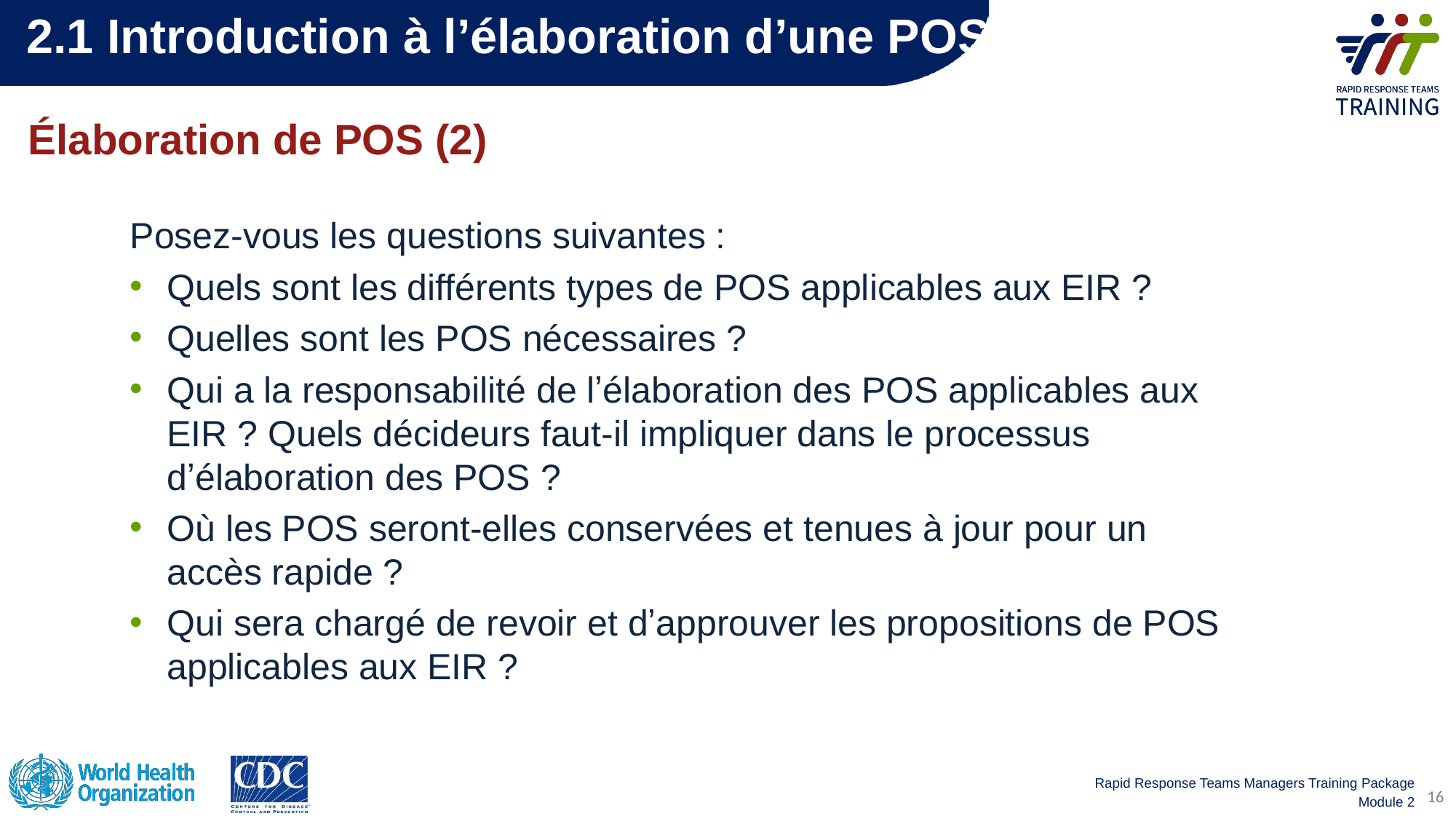

2.1 Introduction à l’élaboration dʼune POS
# Élaboration de POS (2)
Posez-vous les questions suivantes :
Quels sont les différents types de POS applicables aux EIR ?
Quelles sont les POS nécessaires ?
Qui a la responsabilité de lʼélaboration des POS applicables aux EIR ? Quels décideurs faut-il impliquer dans le processus dʼélaboration des POS ?
Où les POS seront-elles conservées et tenues à jour pour un accès rapide ?
Qui sera chargé de revoir et dʼapprouver les propositions de POS applicables aux EIR ?
16